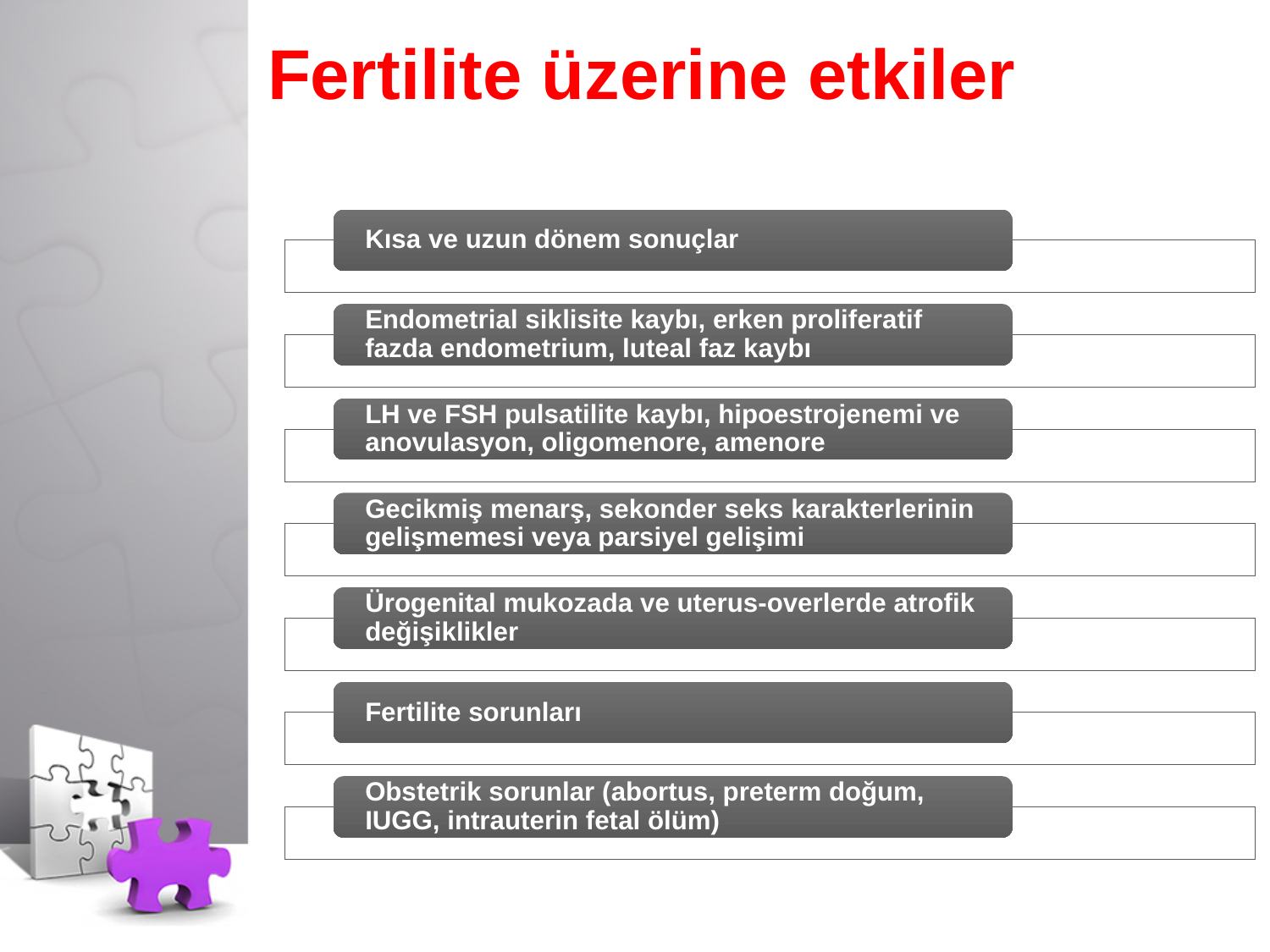

# Fertilite üzerine etkiler
Kısa ve uzun dönem sonuçlar
Endometrial siklisite kaybı, erken proliferatif fazda endometrium, luteal faz kaybı
LH ve FSH pulsatilite kaybı, hipoestrojenemi ve anovulasyon, oligomenore, amenore
Gecikmiş menarş, sekonder seks karakterlerinin gelişmemesi veya parsiyel gelişimi
Ürogenital mukozada ve uterus-overlerde atrofik değişiklikler
Fertilite sorunları
Obstetrik sorunlar (abortus, preterm doğum, IUGG, intrauterin fetal ölüm)